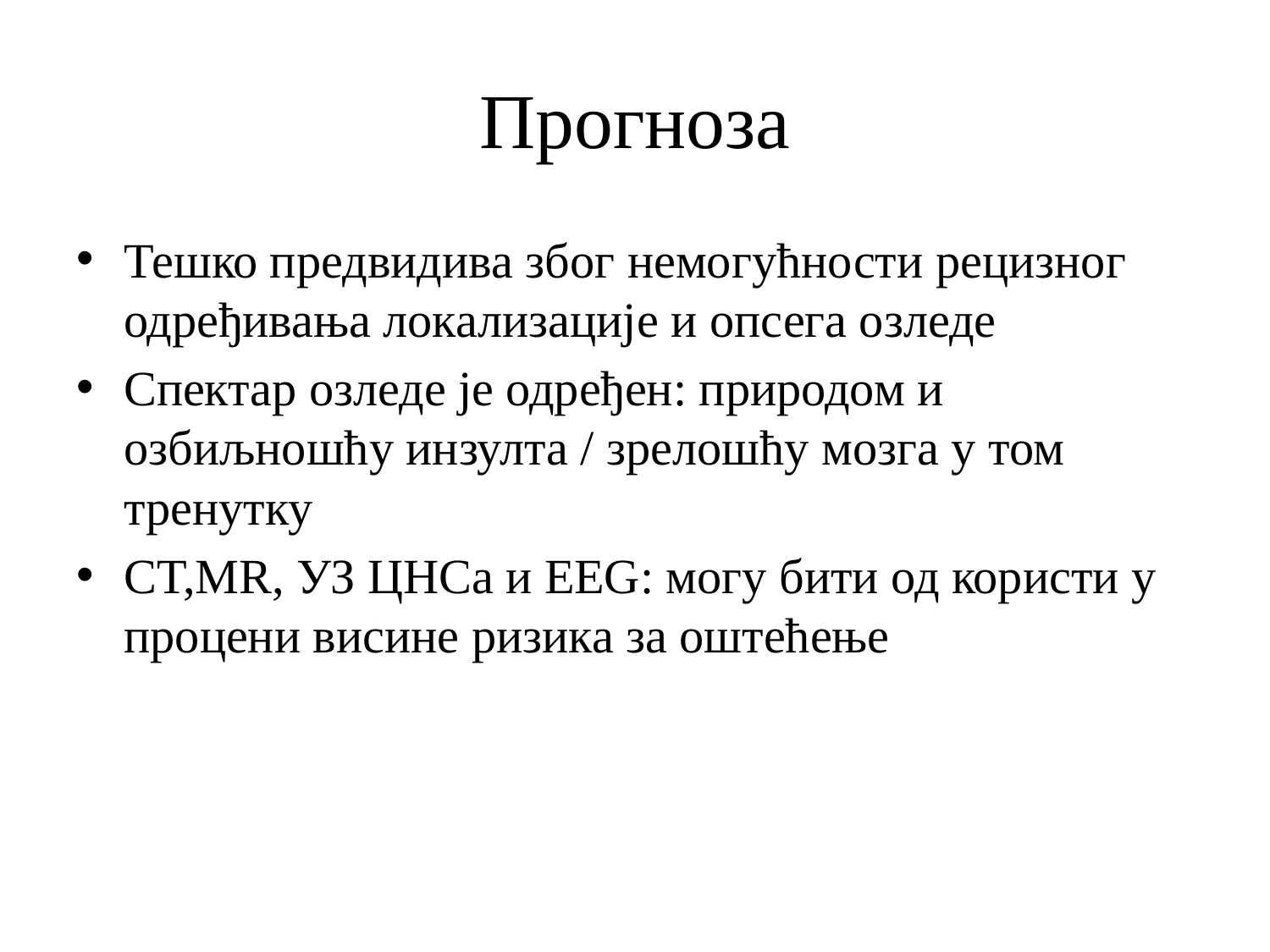

# Прогноза
Тешко предвидива због немогућности рецизног одређивања локализације и опсега озледе
Спектар озледе је одређен: природом и озбиљношћу инзулта / зрелошћу мозга у том тренутку
CT,MR, УЗ ЦНСа и EEG: могу бити од користи у процени висине ризика за оштећење